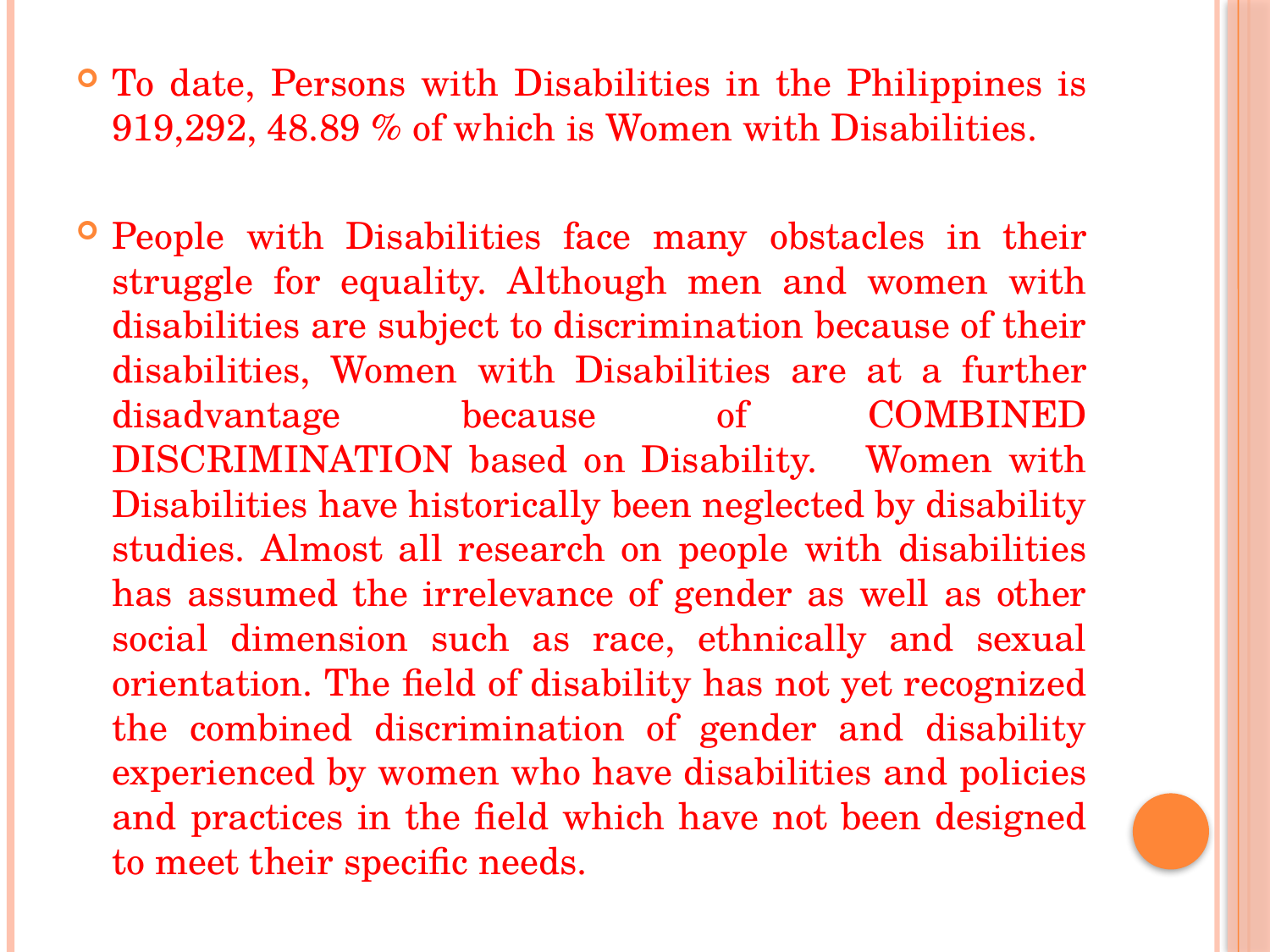

To date, Persons with Disabilities in the Philippines is 919,292, 48.89 % of which is Women with Disabilities.

People with Disabilities face many obstacles in their struggle for equality. Although men and women with disabilities are subject to discrimination because of their disabilities, Women with Disabilities are at a further disadvantage because of COMBINED DISCRIMINATION based on Disability.   Women with Disabilities have historically been neglected by disability studies. Almost all research on people with disabilities has assumed the irrelevance of gender as well as other social dimension such as race, ethnically and sexual orientation. The field of disability has not yet recognized the combined discrimination of gender and disability experienced by women who have disabilities and policies and practices in the field which have not been designed to meet their specific needs.